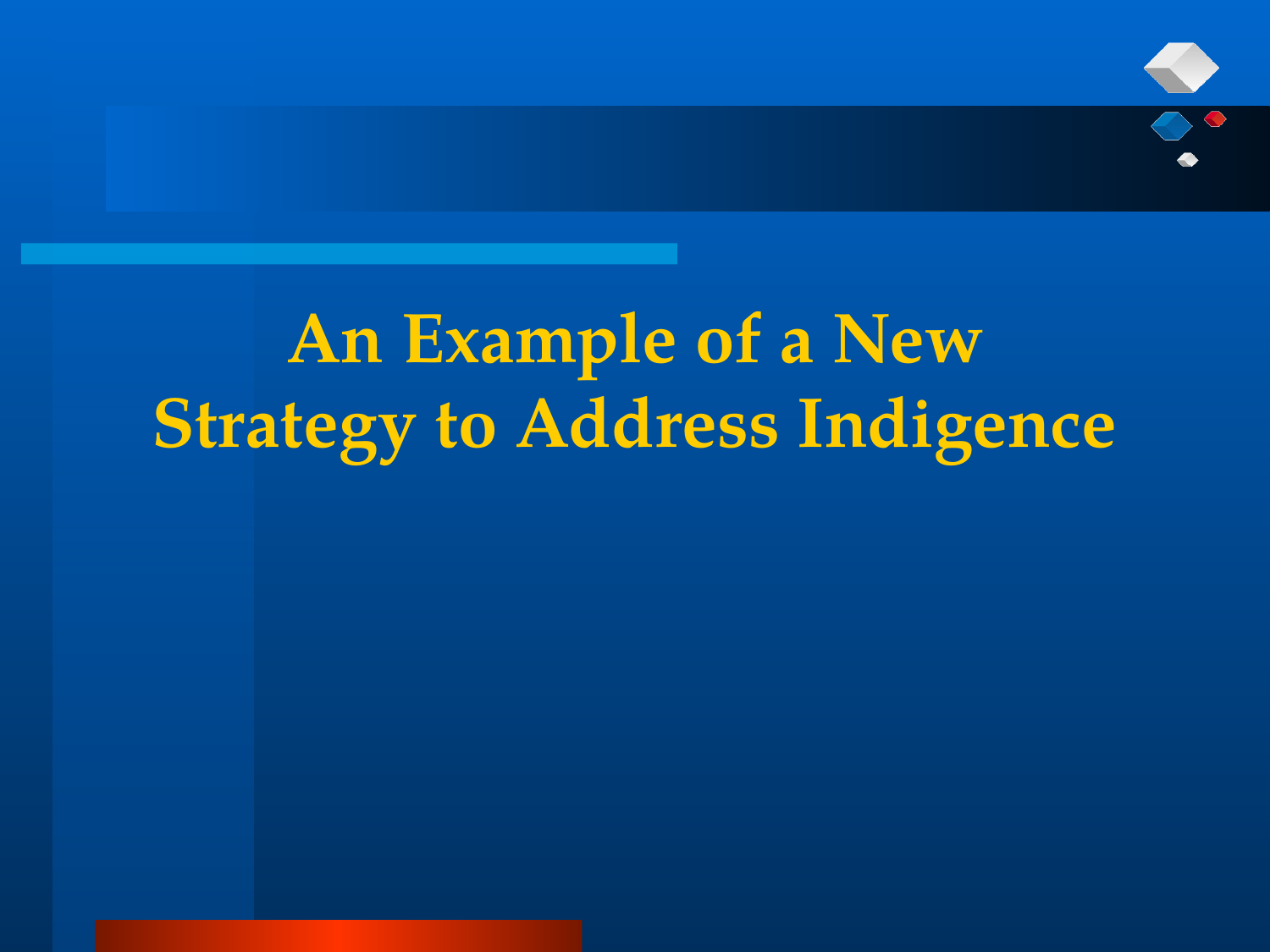

An Example of a New Strategy to Address Indigence